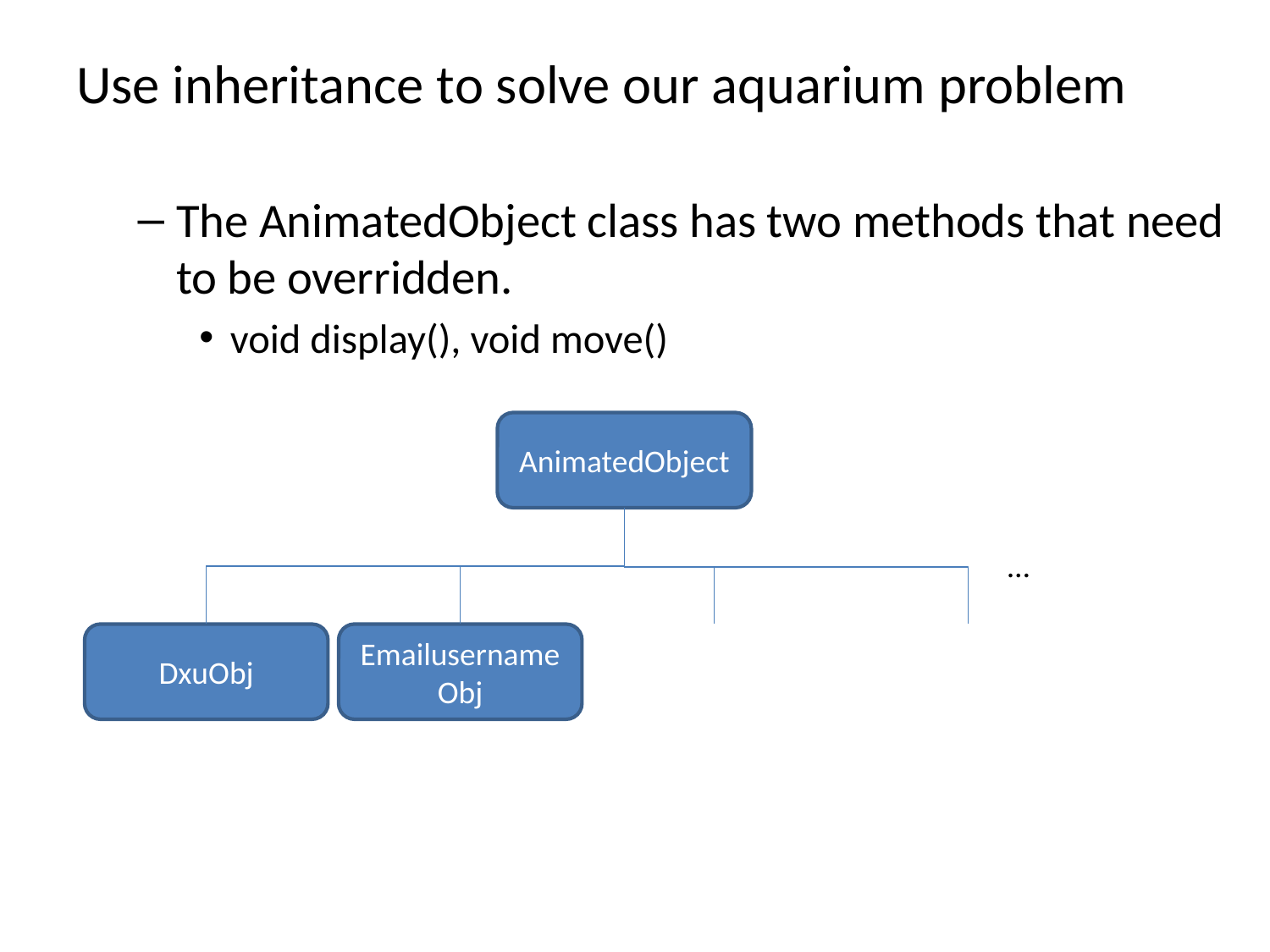

Use inheritance to solve our aquarium problem

The AnimatedObject class has two methods that need to be overridden.
void display(), void move()

AnimatedObject
…
DxuObj
EmailusernameObj